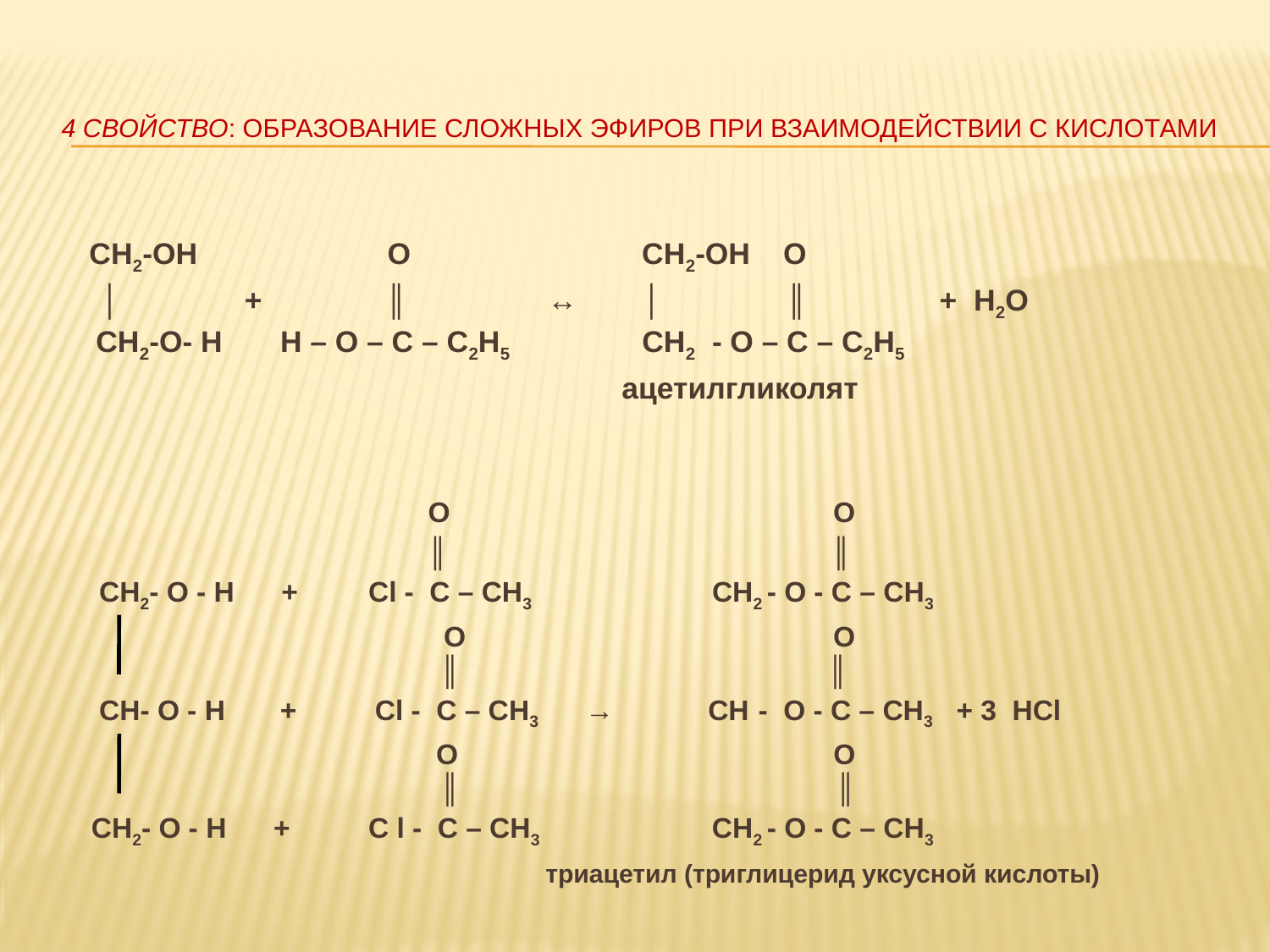

# 4 свойство: образование сложных эфиров при взаимодействии с кислотами
     CH2-OH                       О                            CH2-OH    О
      │               +               ║                 ↔        │               ║                +  H2O
CH2-O- H       Н – О – С – С2Н5                CH2  - O – С – С2Н5
                                                                     ацетилгликолят

                                                О                                                 О
                                                ║                                                 ║
      CH2- O - H      +         Cl -  С – СН3                       CH2 - O - С – СН3
                                                  О                                               О
                                            ║                                               ║
      CH- O - H       +          Cl -  С – СН3      →            CH  -  O - С – СН3   + 3  HCl
                                                 О                                                О
                                            ║                                                ║
     CH2- O - H      +          C l -  С – СН3                      CH2 - O - С – СН3
                                                               триацетил (триглицерид уксусной кислоты)